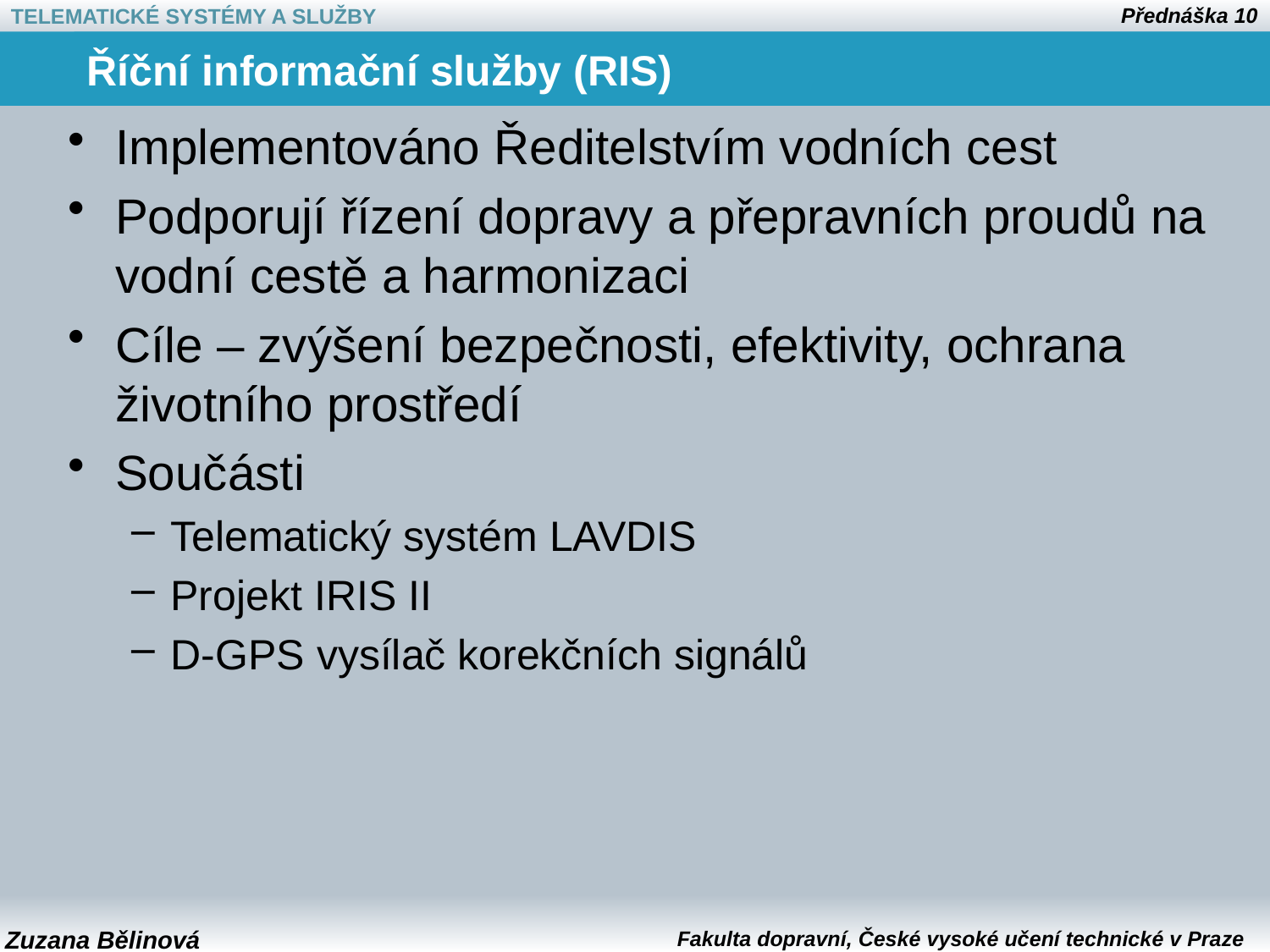

# Říční informační služby (RIS)
Implementováno Ředitelstvím vodních cest
Podporují řízení dopravy a přepravních proudů na vodní cestě a harmonizaci
Cíle – zvýšení bezpečnosti, efektivity, ochrana životního prostředí
Součásti
Telematický systém LAVDIS
Projekt IRIS II
D-GPS vysílač korekčních signálů